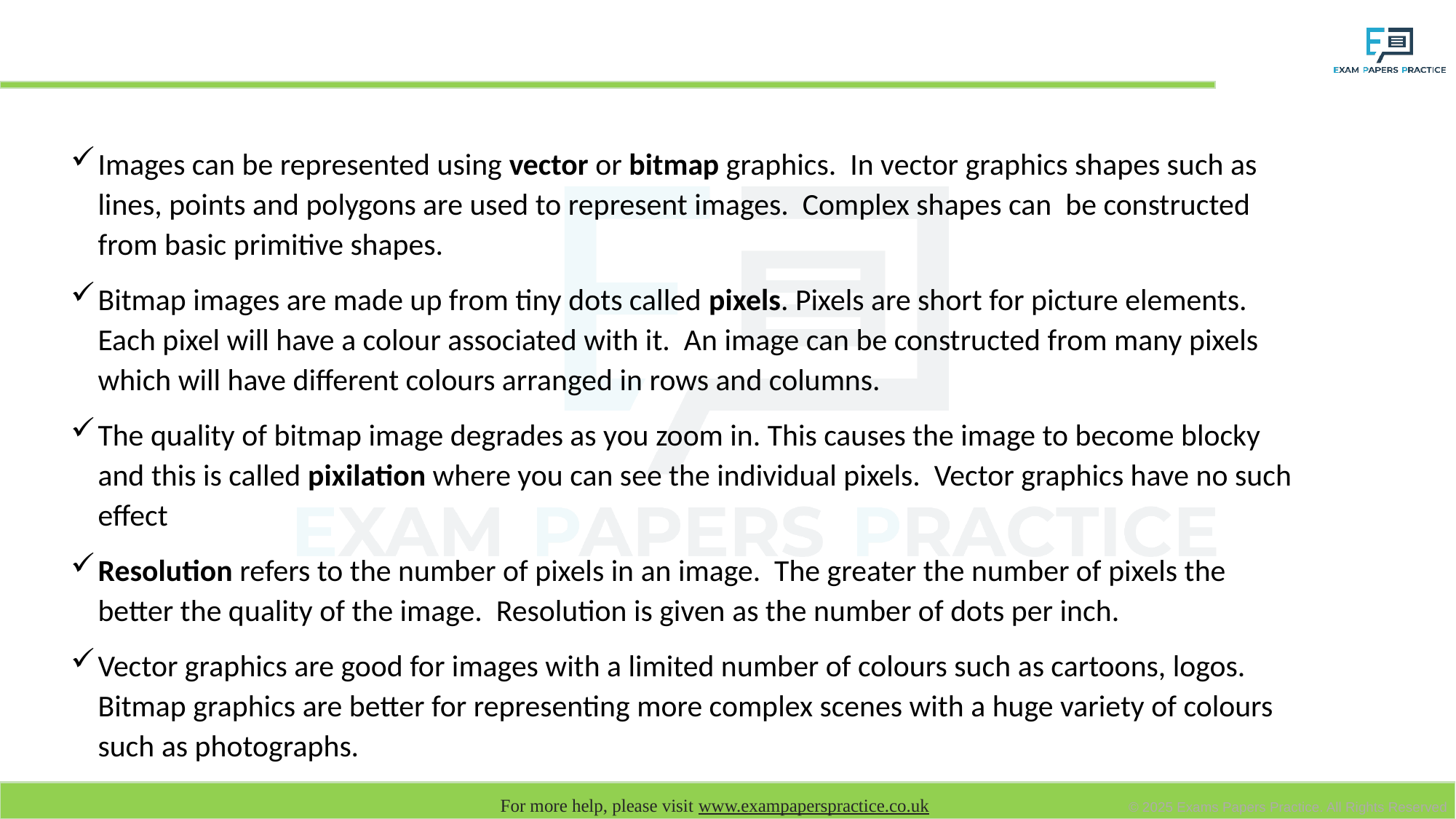

# Bitmap versus Vector Images
Images can be represented using vector or bitmap graphics.  In vector graphics shapes such as lines, points and polygons are used to represent images.  Complex shapes can  be constructed from basic primitive shapes.
Bitmap images are made up from tiny dots called pixels. Pixels are short for picture elements.  Each pixel will have a colour associated with it.  An image can be constructed from many pixels which will have different colours arranged in rows and columns.
The quality of bitmap image degrades as you zoom in. This causes the image to become blocky and this is called pixilation where you can see the individual pixels.  Vector graphics have no such effect
Resolution refers to the number of pixels in an image.  The greater the number of pixels the better the quality of the image.  Resolution is given as the number of dots per inch.
Vector graphics are good for images with a limited number of colours such as cartoons, logos.  Bitmap graphics are better for representing more complex scenes with a huge variety of colours such as photographs.